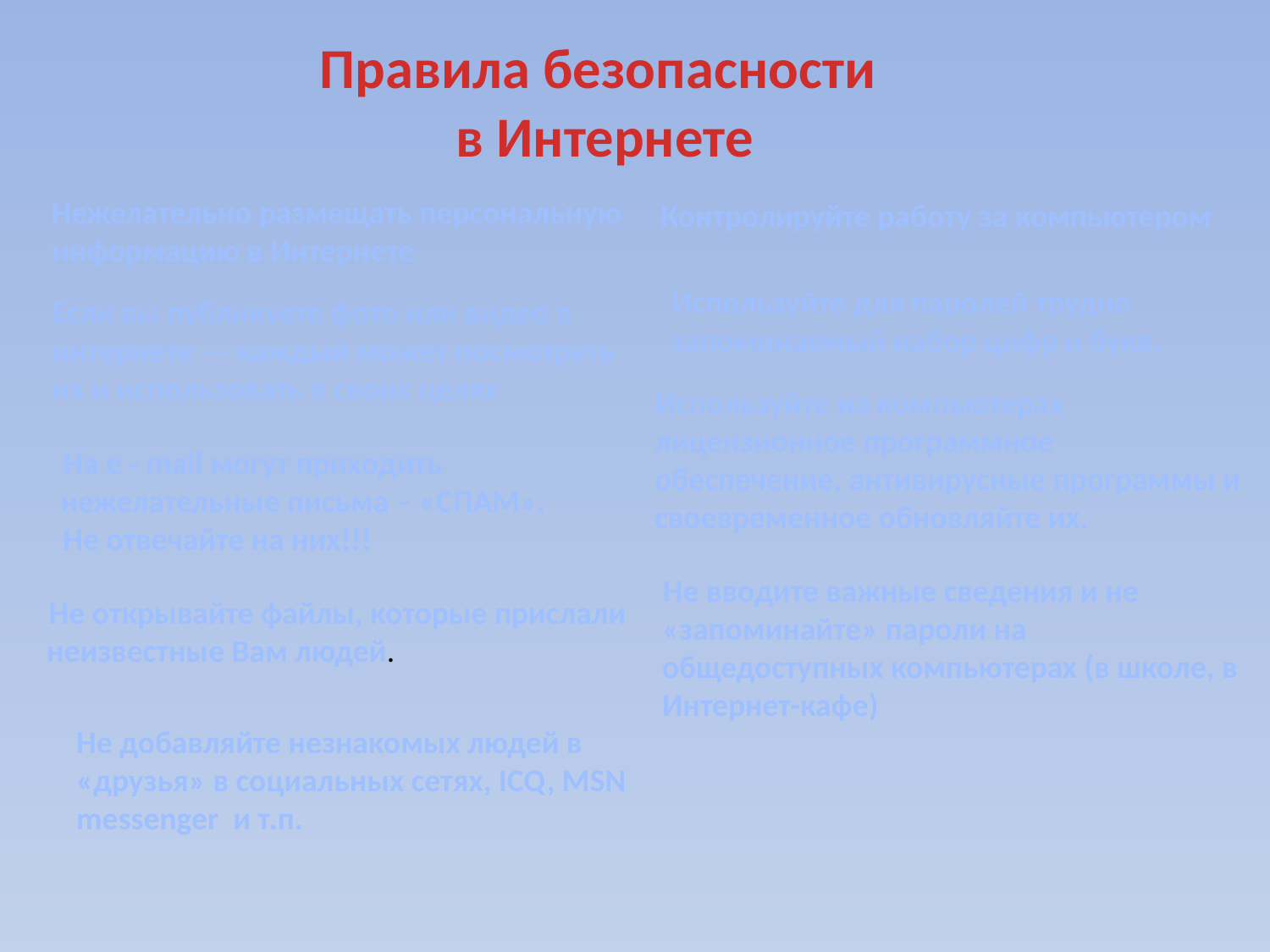

Правила безопасности
в Интернете
Нежелательно размещать персональную информацию в Интернете
Контролируйте работу за компьютером
Используйте для паролей трудно запоминаемый набор цифр и букв.
Если вы публикуете фото или видео в интернете — каждый может посмотреть их и использовать в своих целях
Используйте на компьютерах лицензионное программное обеспечение, антивирусные программы и своевременное обновляйте их.
На e - mail могут приходить нежелательные письма – «СПАМ».
Не отвечайте на них!!!
Не вводите важные сведения и не «запоминайте» пароли на общедоступных компьютерах (в школе, в Интернет-кафе)
Не открывайте файлы, которые прислали неизвестные Вам людей.
Не добавляйте незнакомых людей в «друзья» в социальных сетях, ICQ, MSN messenger  и т.п.